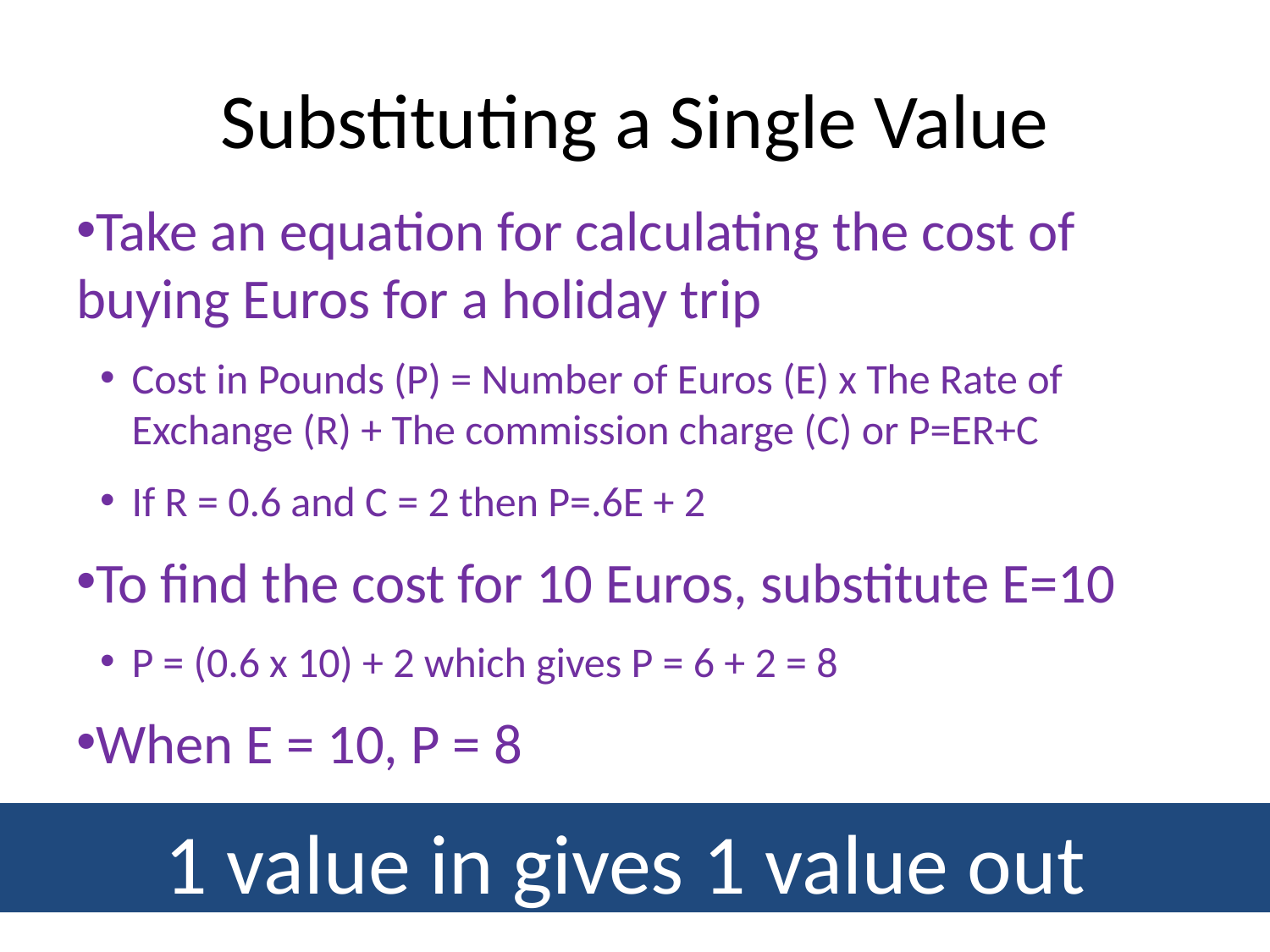

# Substituting a Single Value
Take an equation for calculating the cost of buying Euros for a holiday trip
Cost in Pounds (P) = Number of Euros (E) x The Rate of Exchange (R) + The commission charge (C) or P=ER+C
If R = 0.6 and C = 2 then P=.6E + 2
To find the cost for 10 Euros, substitute E=10
P = (0.6 x 10) + 2 which gives P = 6 + 2 = 8
When E = 10, P = 8
1 value in gives 1 value out